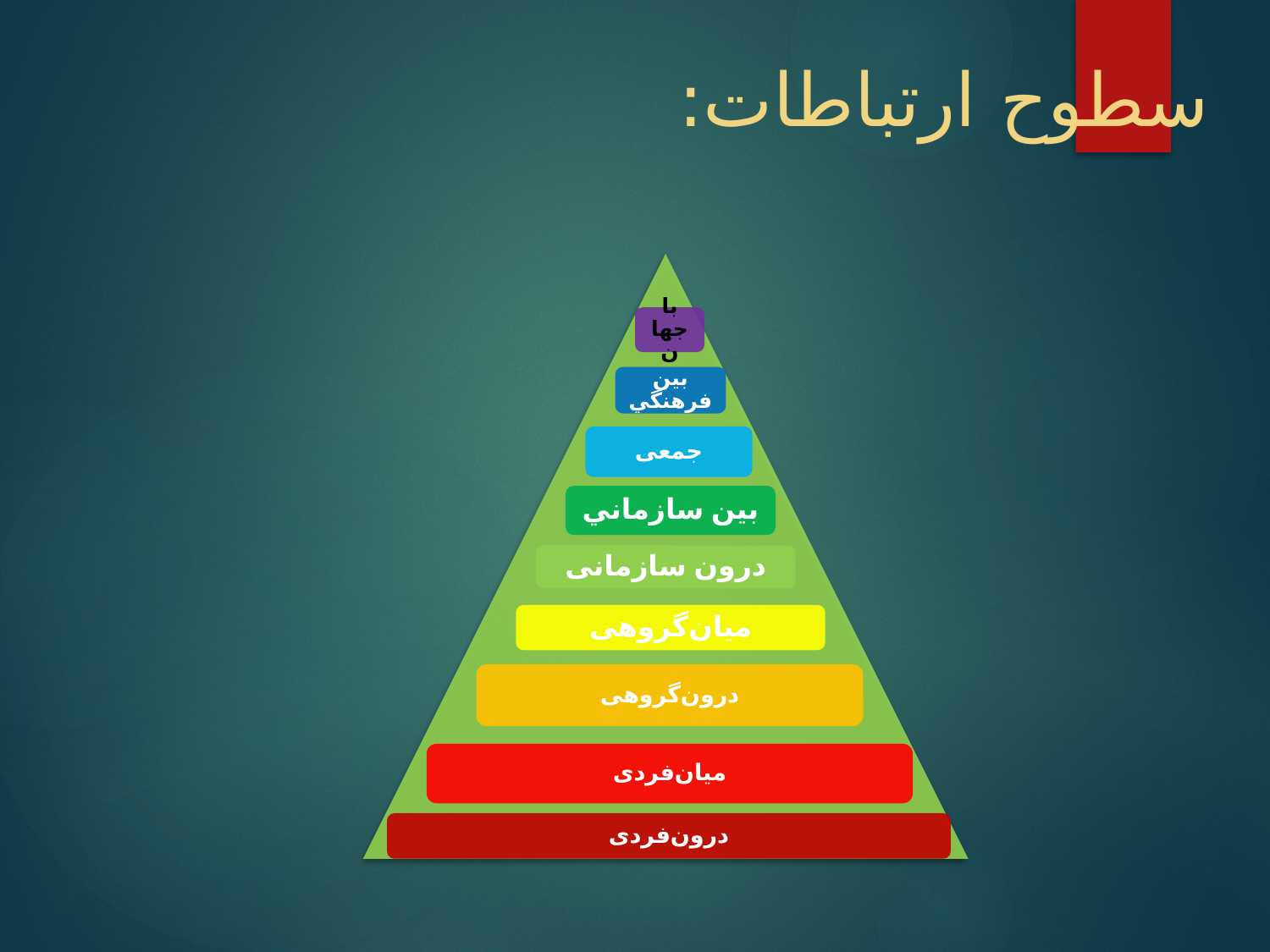

# سطوح ‌ارتباطات:

با جهان

بين فرهنگي

جمعی

بين سازماني

درون سازمانی

میان‌گروهی

درون‌گروهی

میان‌فردی

درون‌فردی